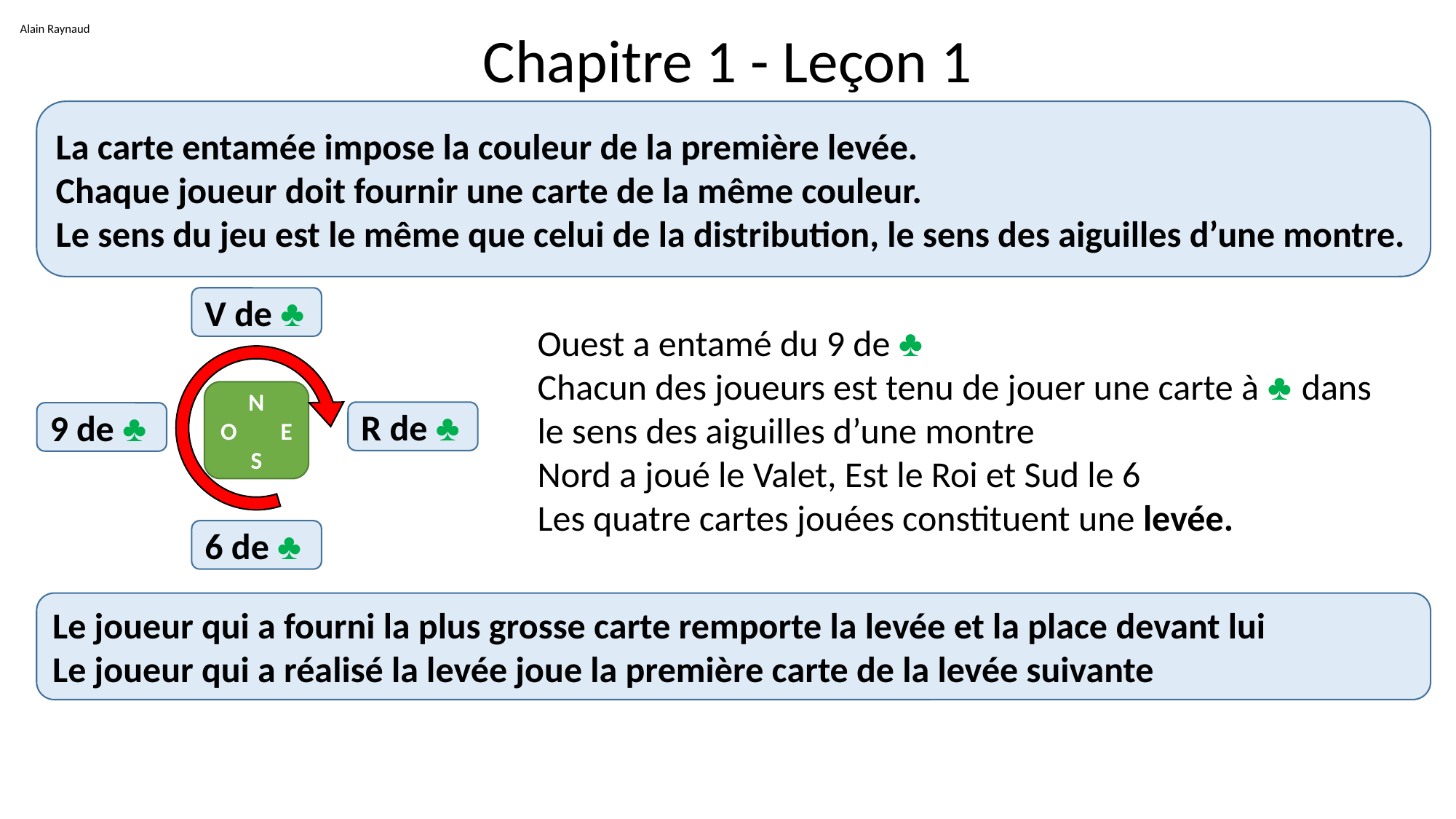

Alain Raynaud
# Chapitre 1 - Leçon 1
La carte entamée impose la couleur de la première levée.
Chaque joueur doit fournir une carte de la même couleur.
Le sens du jeu est le même que celui de la distribution, le sens des aiguilles d’une montre.
La levée

V de ♣
Ouest a entamé du 9 de ♣
Chacun des joueurs est tenu de jouer une carte à ♣ dans le sens des aiguilles d’une montre
Nord a joué le Valet, Est le Roi et Sud le 6
Les quatre cartes jouées constituent une levée.

N
O        E
S
R de ♣
9 de ♣
6 de ♣
Le joueur qui a fourni la plus grosse carte remporte la levée et la place devant lui
Le joueur qui a réalisé la levée joue la première carte de la levée suivante